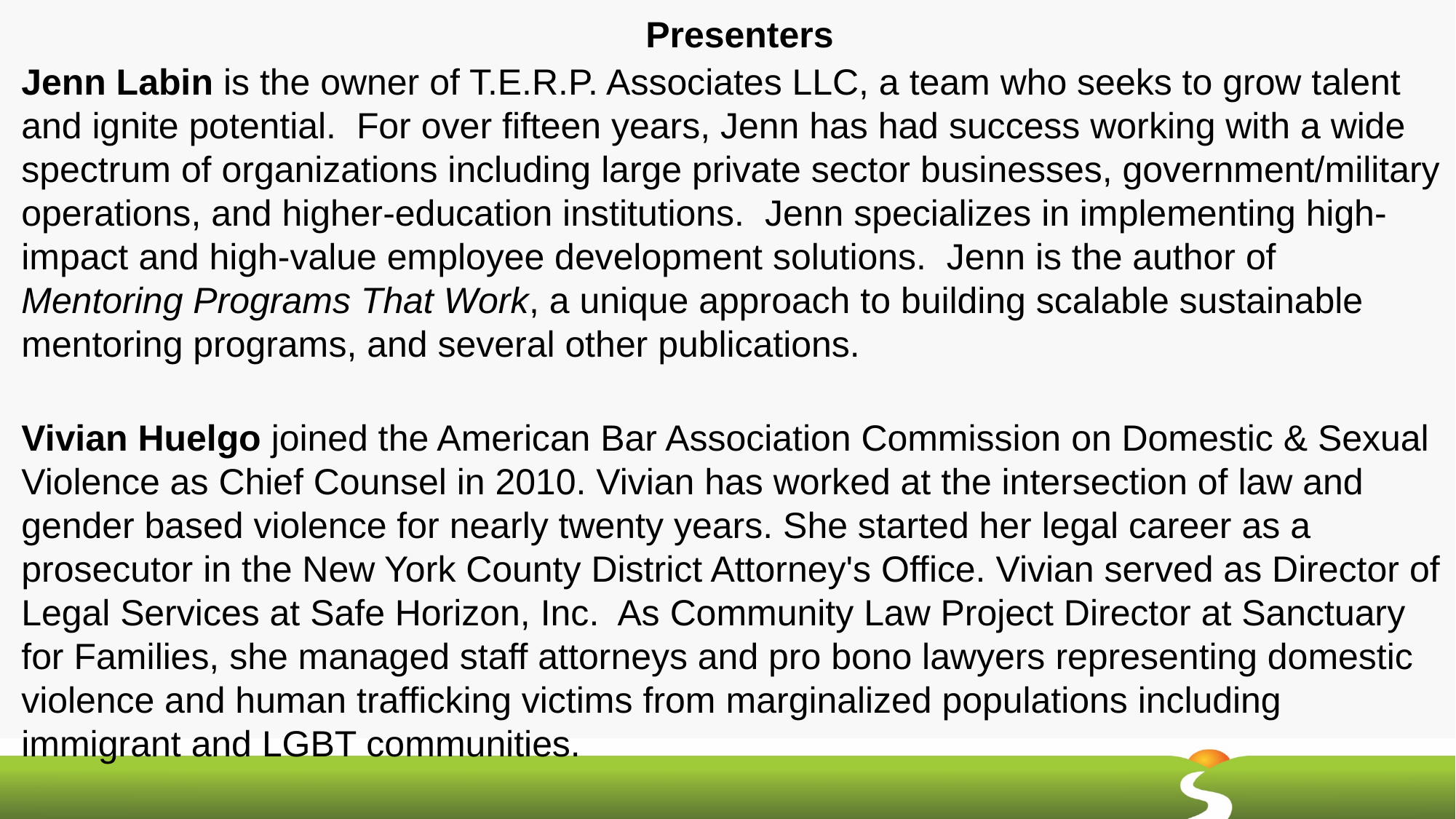

Presenters
Jenn Labin is the owner of T.E.R.P. Associates LLC, a team who seeks to grow talent and ignite potential.  For over fifteen years, Jenn has had success working with a wide spectrum of organizations including large private sector businesses, government/military operations, and higher-education institutions.  Jenn specializes in implementing high-impact and high-value employee development solutions.  Jenn is the author of Mentoring Programs That Work, a unique approach to building scalable sustainable mentoring programs, and several other publications.

Vivian Huelgo joined the American Bar Association Commission on Domestic & Sexual Violence as Chief Counsel in 2010. Vivian has worked at the intersection of law and gender based violence for nearly twenty years. She started her legal career as a prosecutor in the New York County District Attorney's Office. Vivian served as Director of Legal Services at Safe Horizon, Inc.  As Community Law Project Director at Sanctuary for Families, she managed staff attorneys and pro bono lawyers representing domestic violence and human trafficking victims from marginalized populations including immigrant and LGBT communities.